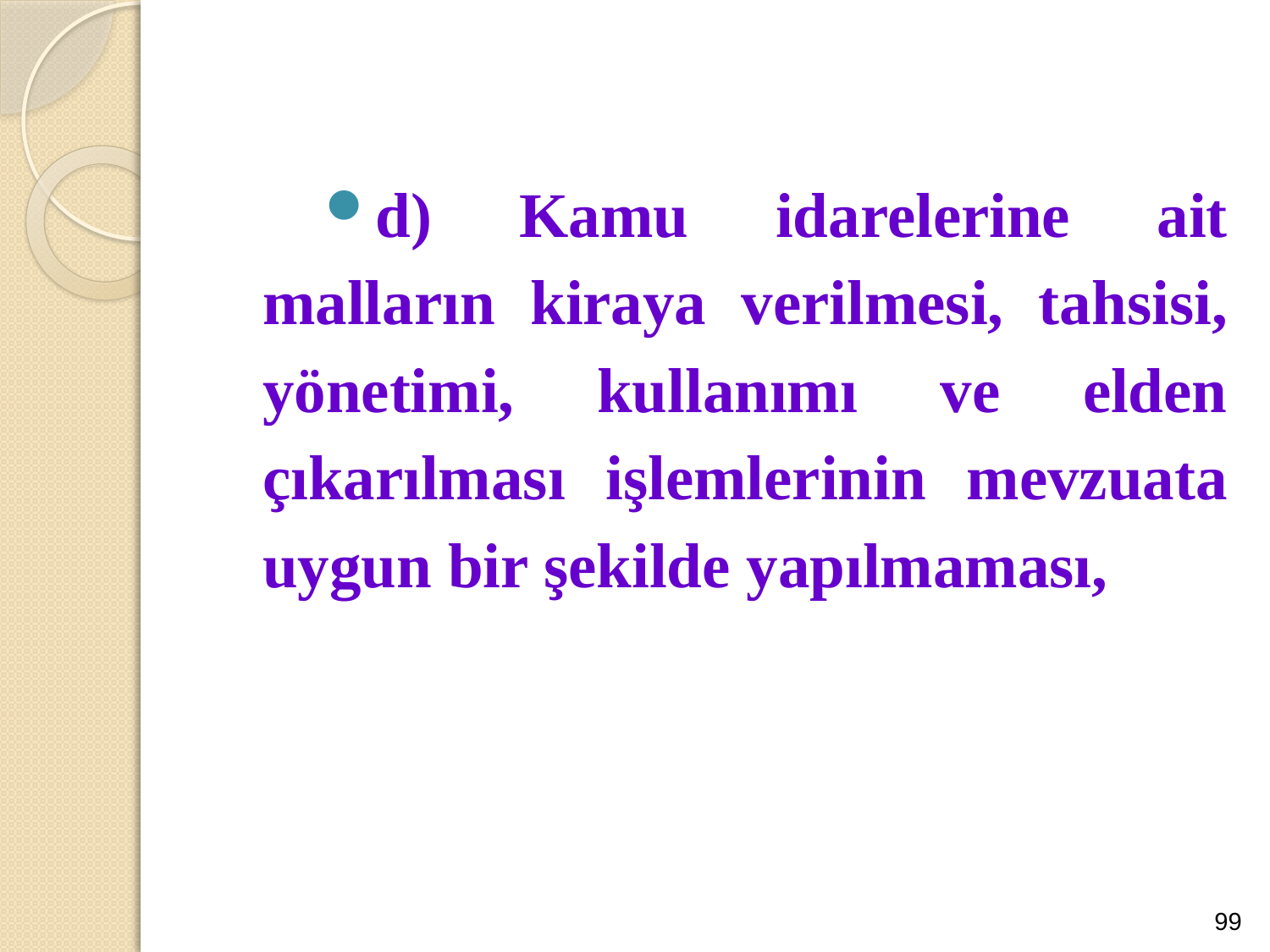

d) Kamu idarelerine ait malların kiraya verilmesi, tahsisi, yönetimi, kullanımı ve elden çıkarılması işlemlerinin mevzuata uygun bir şekilde yapılmaması,

99